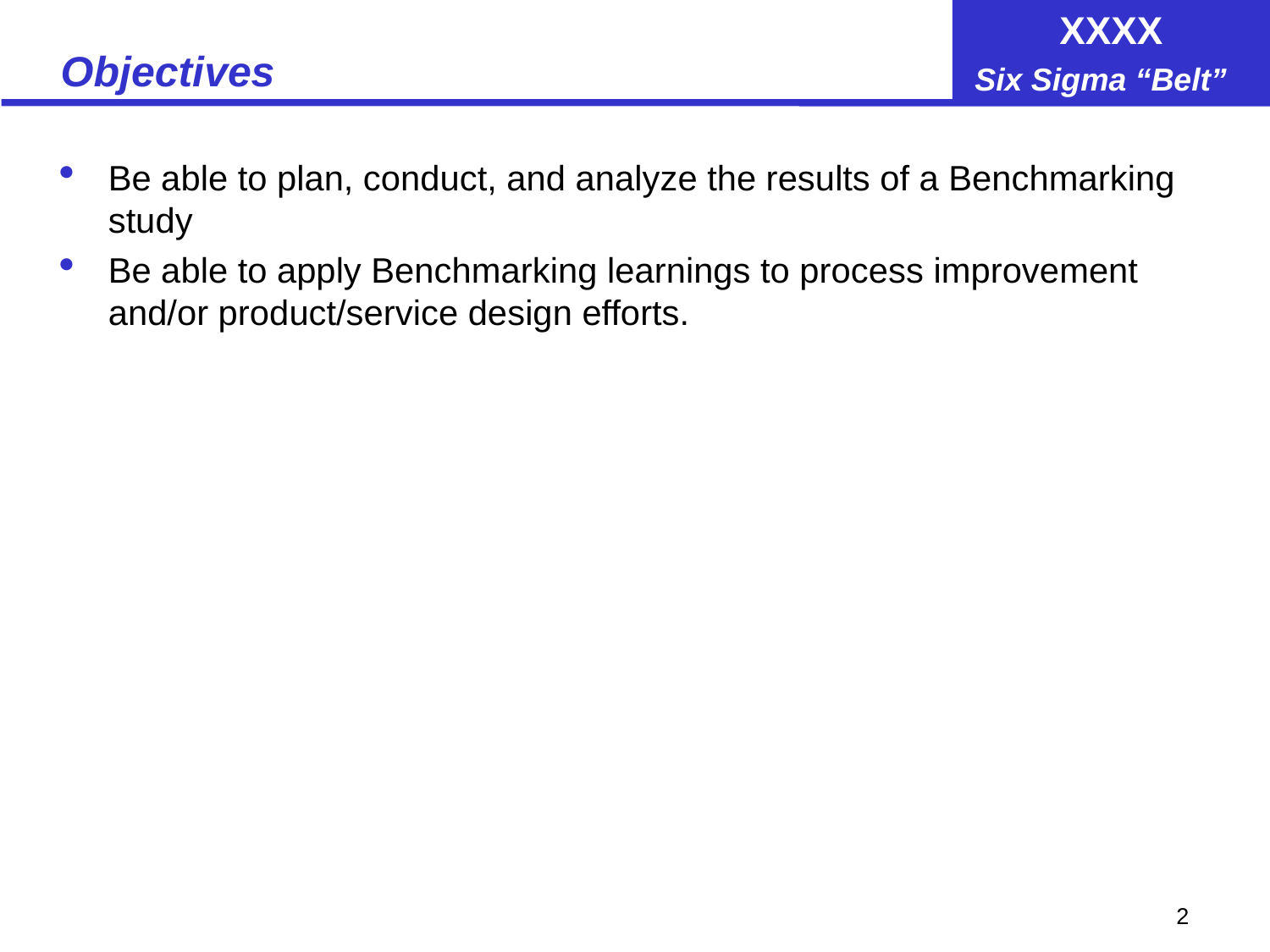

# Objectives
Be able to plan, conduct, and analyze the results of a Benchmarking study
Be able to apply Benchmarking learnings to process improvement and/or product/service design efforts.